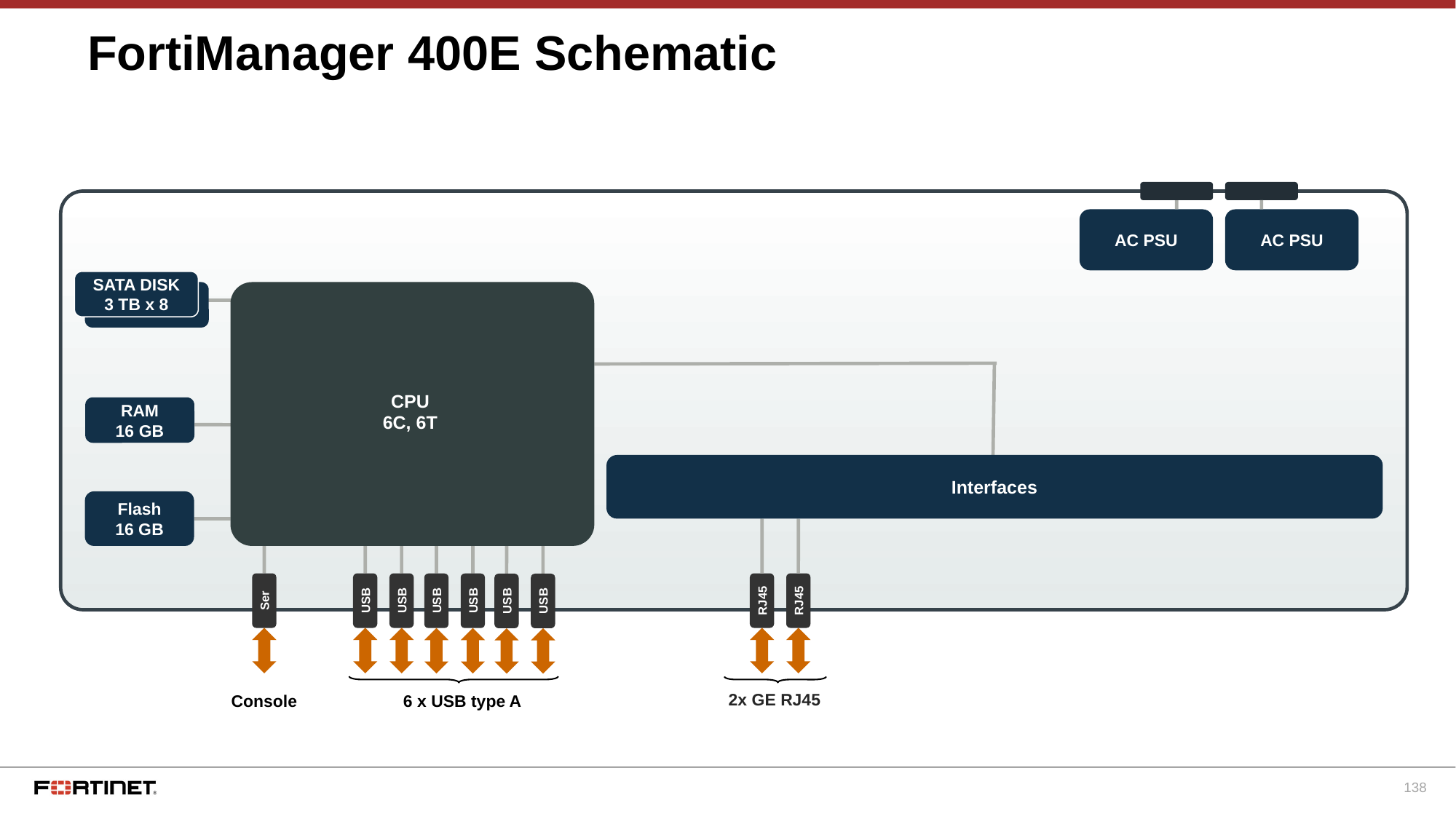

# FortiManager 400E Schematic

AC PSU
AC PSU
SATA DISK
3 TB x 8

CPU
6C, 6T
RAM
16 GB

Interfaces
Flash
16 GB
Intel Core i7

Ser
USB
USB
RJ45
RJ45
USB
USB
USB
USB

2x GE RJ45
Console
6 x USB type A